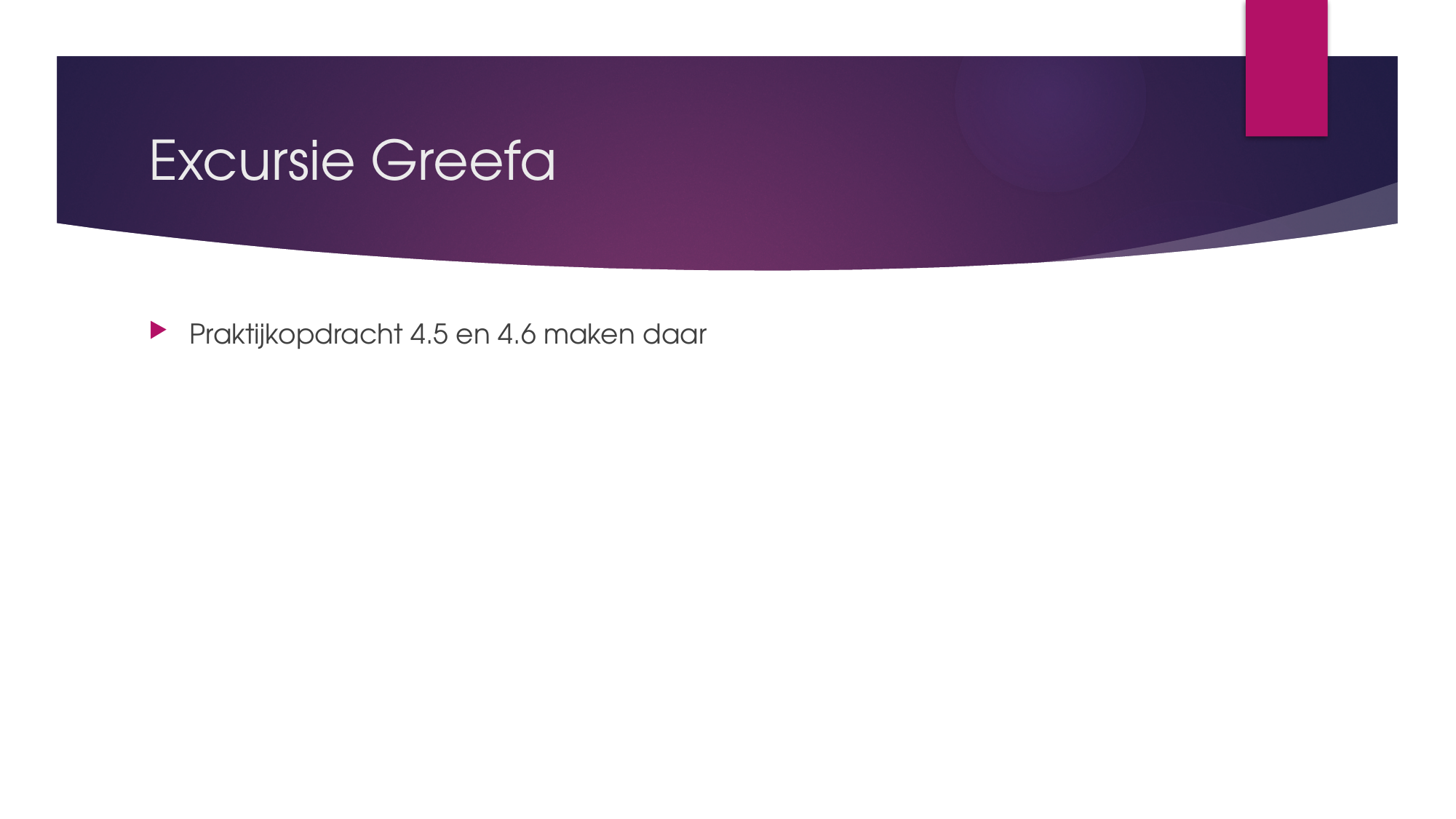

# Excursie Greefa
Praktijkopdracht 4.5 en 4.6 maken daar